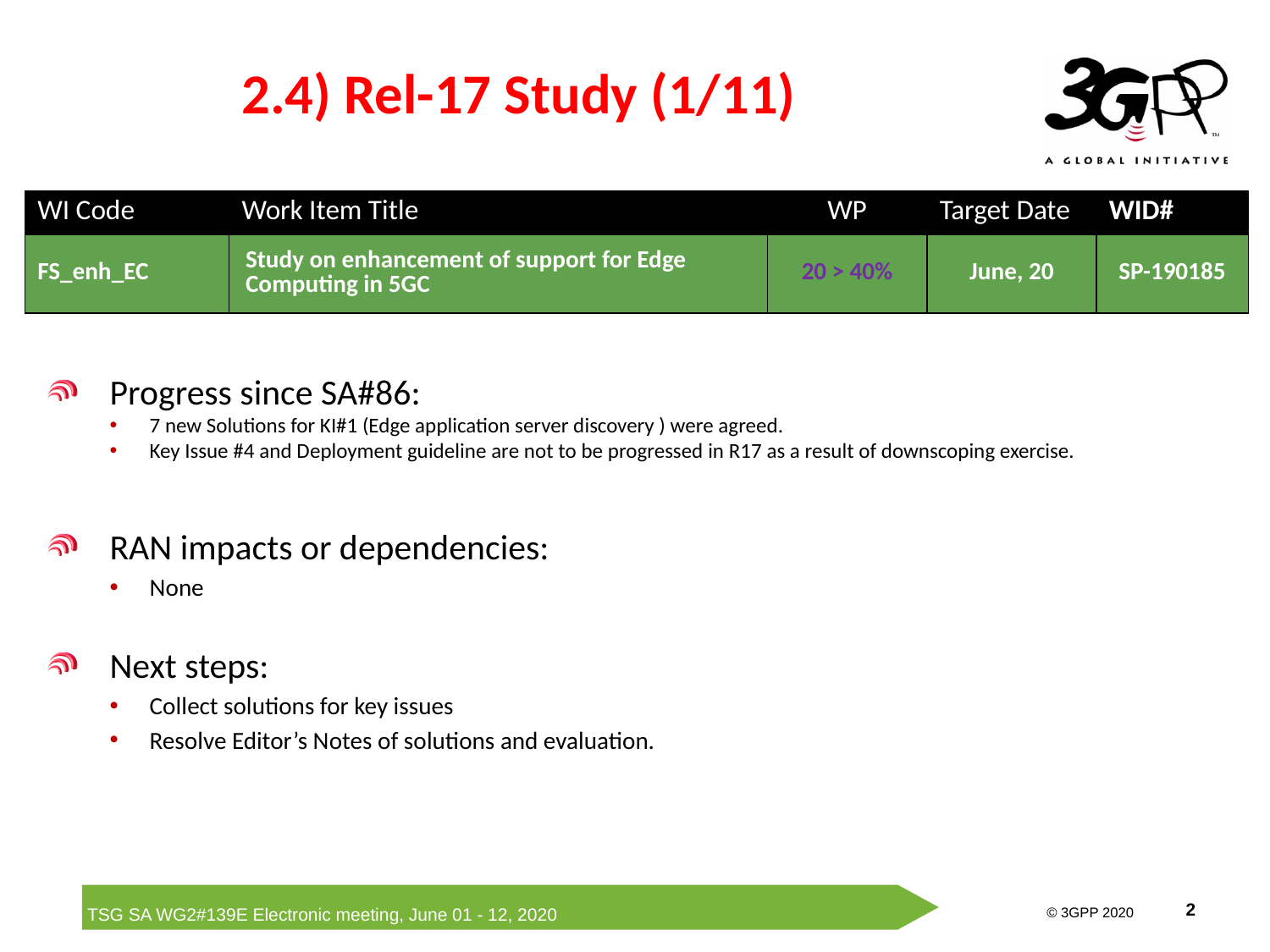

# 2.4) Rel-17 Study (1/11)
| WI Code | Work Item Title | WP | Target Date | WID# |
| --- | --- | --- | --- | --- |
| FS\_enh\_EC | Study on enhancement of support for Edge Computing in 5GC | 20 > 40% | June, 20 | SP-190185 |
Progress since SA#86:
7 new Solutions for KI#1 (Edge application server discovery ) were agreed.
Key Issue #4 and Deployment guideline are not to be progressed in R17 as a result of downscoping exercise.

RAN impacts or dependencies:
None

Next steps:
Collect solutions for key issues
Resolve Editor’s Notes of solutions and evaluation.